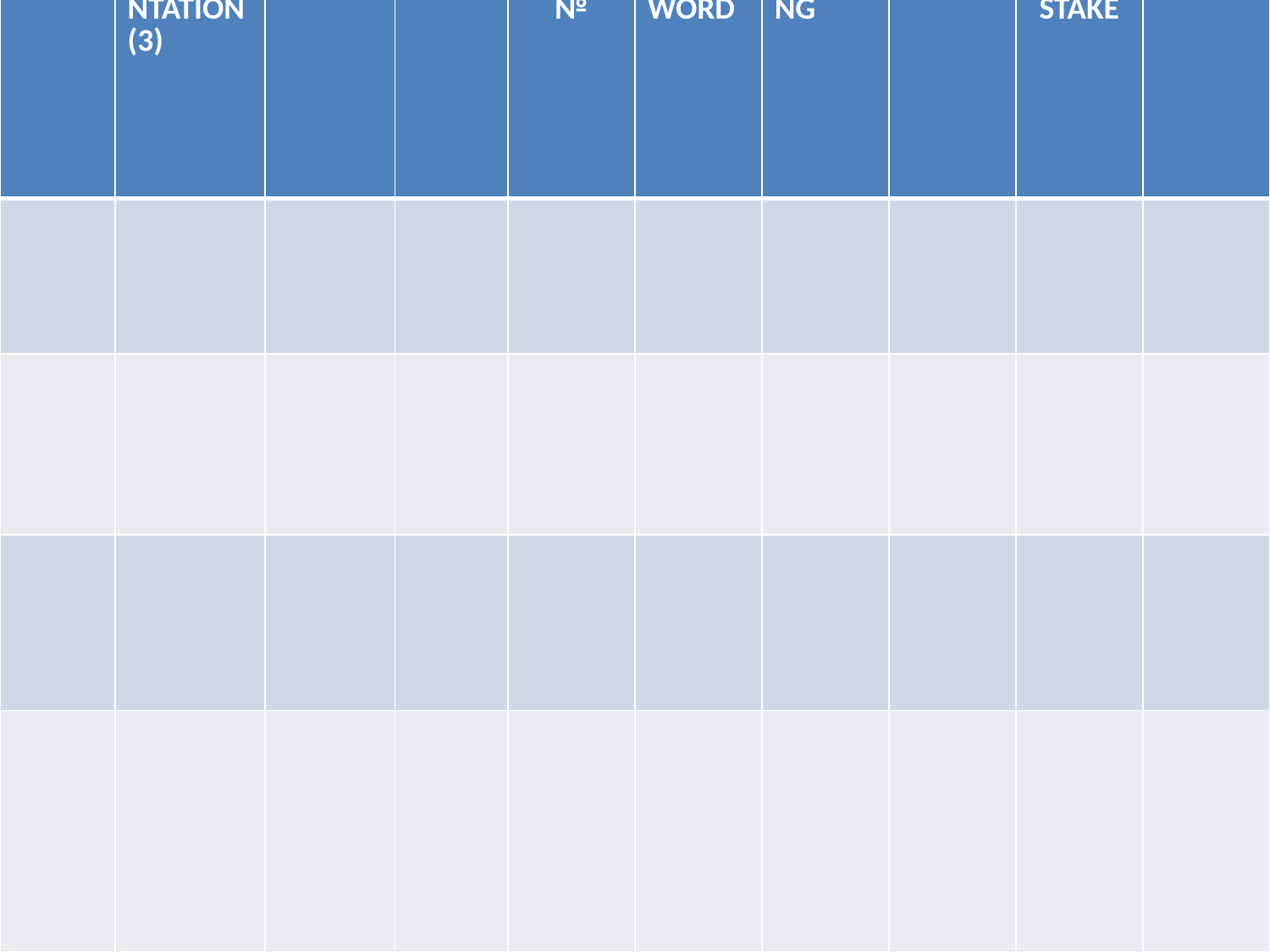

| NAME | PRESE-NTATION (3) | PUZZLE | QUIZ | LUCKY № | CROSS-WORD | SPELLING | TOTAL | CATS STAKE | TOTAL |
| --- | --- | --- | --- | --- | --- | --- | --- | --- | --- |
|  |  |  |  |  |  |  |  |  |  |
|  |  |  |  |  |  |  |  |  |  |
|  |  |  |  |  |  |  |  |  |  |
|  |  |  |  |  |  |  |  |  |  |